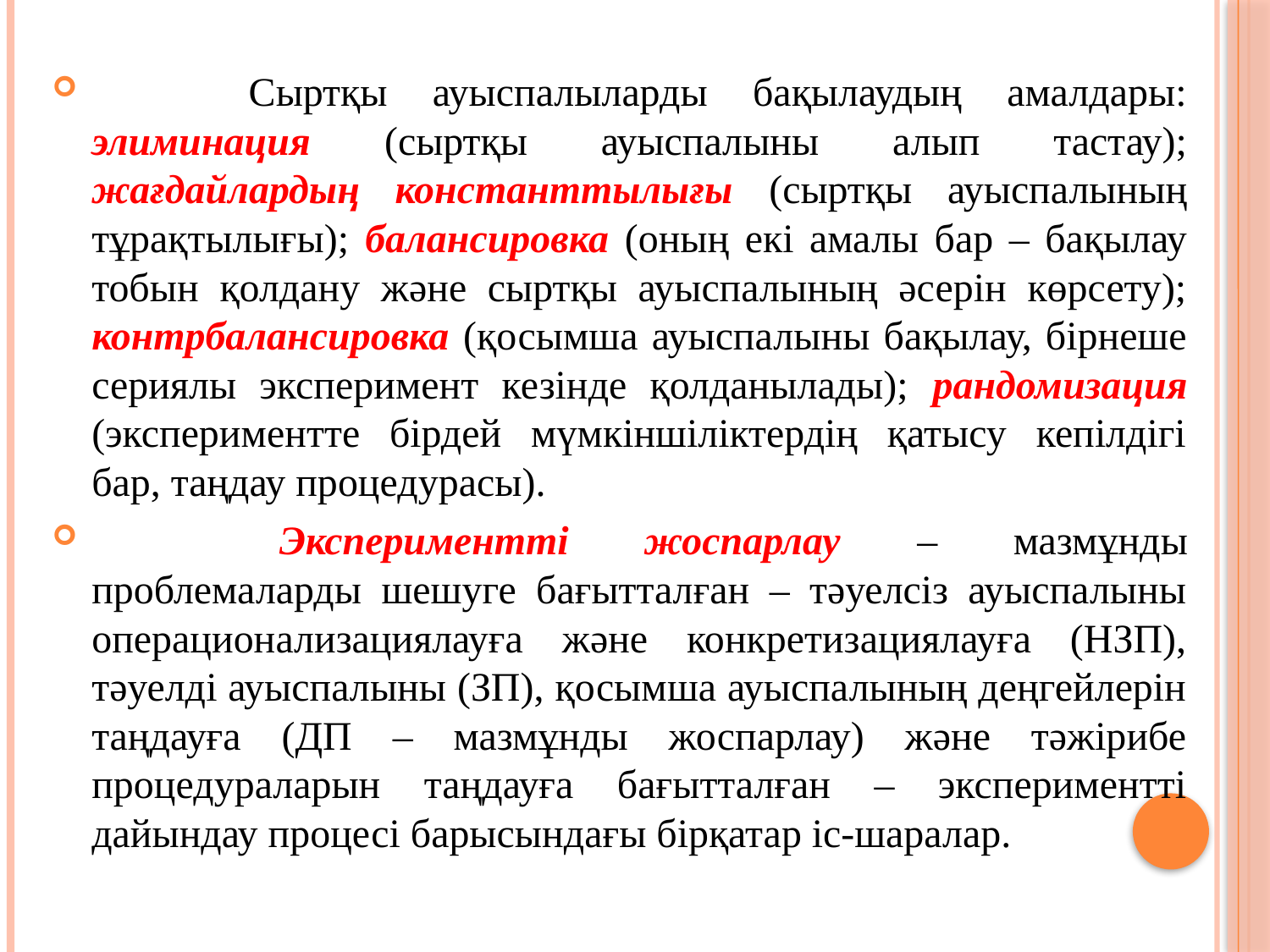

Сыртқы ауыспалыларды бақылаудың амалдары: элиминация (сыртқы ауыспалыны алып тастау); жағдайлардың константтылығы (сыртқы ауыспалының тұрақтылығы); балансировка (оның екі амалы бар – бақылау тобын қолдану және сыртқы ауыспалының әсерін көрсету); контрбалансировка (қосымша ауыспалыны бақылау, бірнеше сериялы эксперимент кезінде қолданылады); рандомизация (экспериментте бірдей мүмкіншіліктердің қатысу кепілдігі бар, таңдау процедурасы).
 	Экспериментті жоспарлау – мазмұнды проблемаларды шешуге бағытталған – тәуелсіз ауыспалыны операционализациялауға және конкретизациялауға (НЗП), тәуелді ауыспалыны (ЗП), қосымша ауыспалының деңгейлерін таңдауға (ДП – мазмұнды жоспарлау) және тәжірибе процедураларын таңдауға бағытталған – экспериментті дайындау процесі барысындағы бірқатар іс-шаралар.